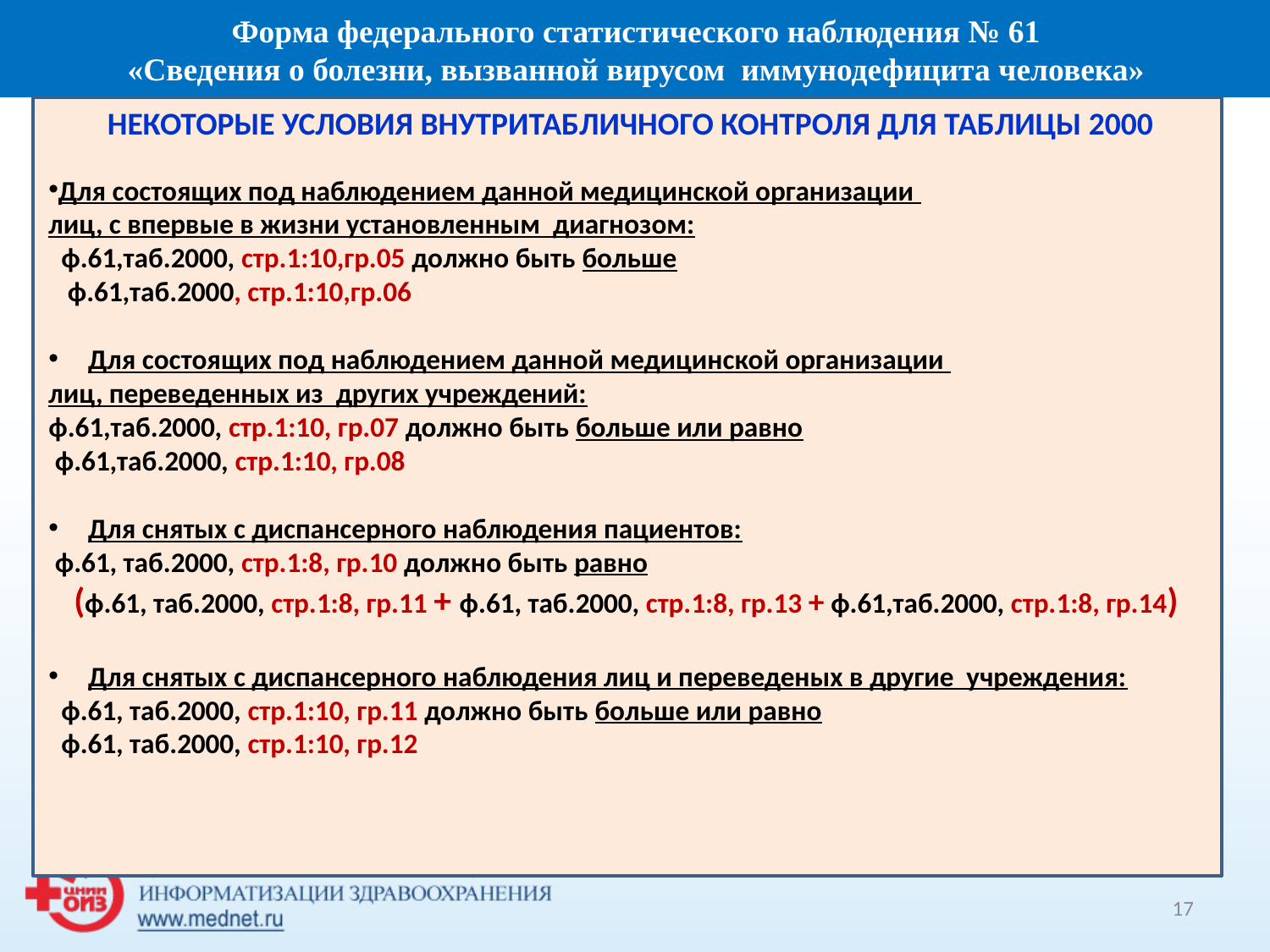

Форма федерального статистического наблюдения № 61
 «Сведения о болезни, вызванной вирусом  иммунодефицита человека»

НЕКОТОРЫЕ УСЛОВИЯ ВНУТРИТАБЛИЧНОГО КОНТРОЛЯ ДЛЯ ТАБЛИЦЫ 2000
Для состоящих под наблюдением данной медицинской организации
лиц, с впервые в жизни установленным  диагнозом:
  ф.61,таб.2000, стр.1:10,гр.05 должно быть больше
   ф.61,таб.2000, стр.1:10,гр.06

Для состоящих под наблюдением данной медицинской организации
лиц, переведенных из  других учреждений:
ф.61,таб.2000, стр.1:10, гр.07 должно быть больше или равно
 ф.61,таб.2000, стр.1:10, гр.08

Для снятых с диспансерного наблюдения пациентов:
 ф.61, таб.2000, стр.1:8, гр.10 должно быть равно
    (ф.61, таб.2000, стр.1:8, гр.11 + ф.61, таб.2000, стр.1:8, гр.13 + ф.61,таб.2000, стр.1:8, гр.14)

Для снятых с диспансерного наблюдения лиц и переведеных в другие  учреждения:
  ф.61, таб.2000, стр.1:10, гр.11 должно быть больше или равно
  ф.61, таб.2000, стр.1:10, гр.12

17